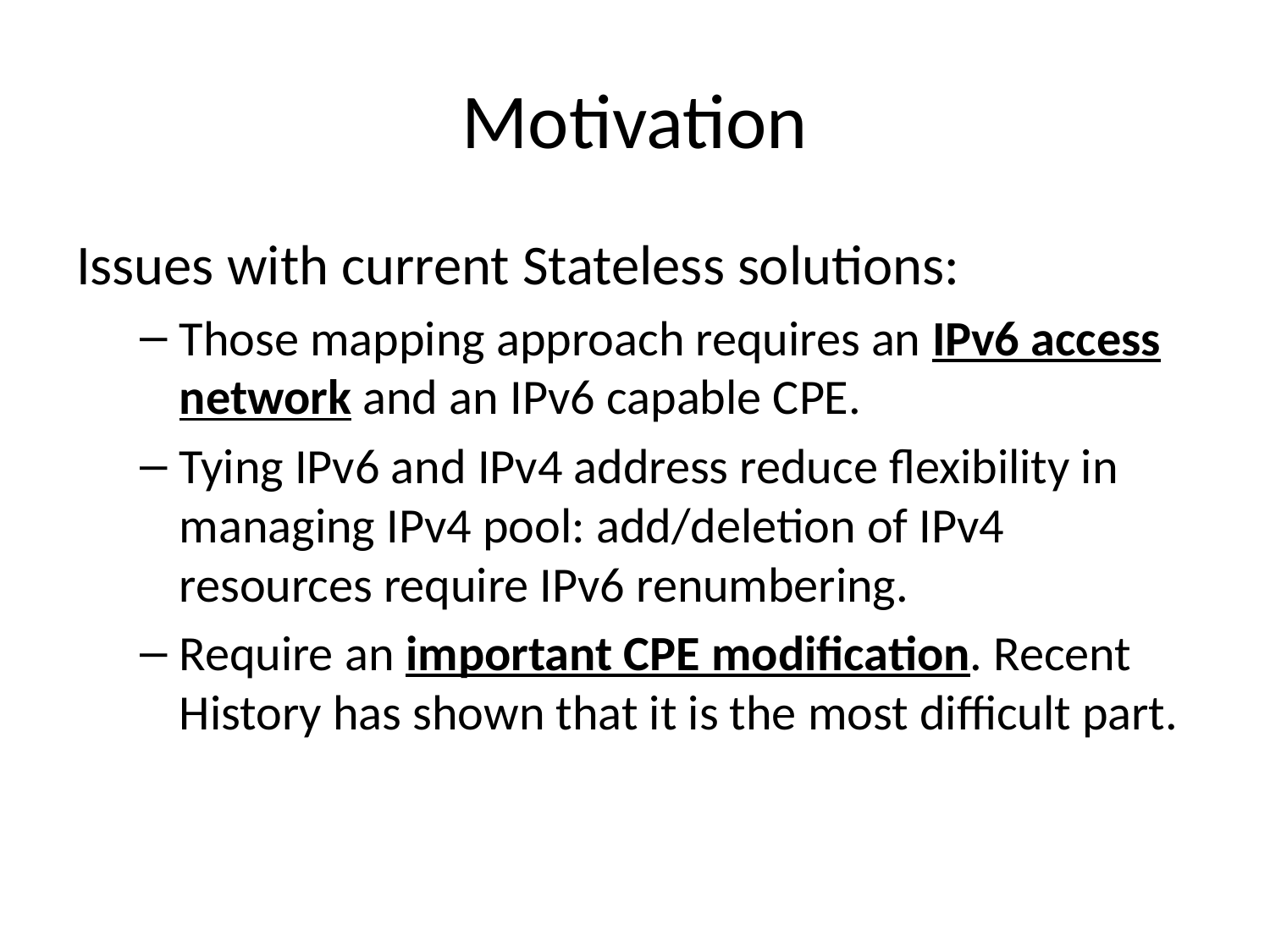

# Motivation
Issues with current Stateless solutions:
Those mapping approach requires an IPv6 access network and an IPv6 capable CPE.
Tying IPv6 and IPv4 address reduce flexibility in managing IPv4 pool: add/deletion of IPv4 resources require IPv6 renumbering.
Require an important CPE modification. Recent History has shown that it is the most difficult part.